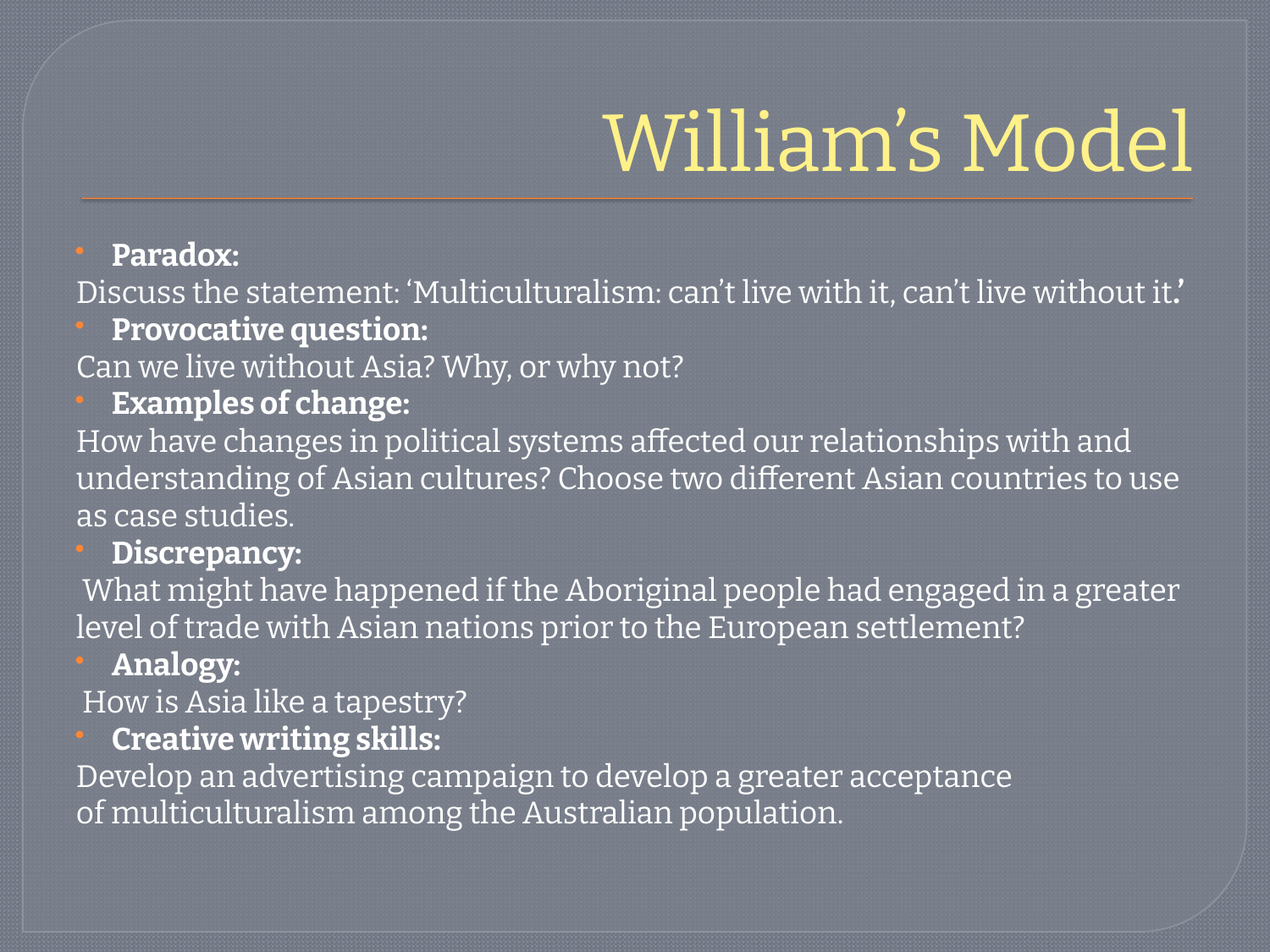

# William’s Model
Paradox:
Discuss the statement: ‘Multiculturalism: can’t live with it, can’t live without it.’
Provocative question:
Can we live without Asia? Why, or why not?
Examples of change:
How have changes in political systems affected our relationships with and understanding of Asian cultures? Choose two different Asian countries to use as case studies.
Discrepancy:
 What might have happened if the Aboriginal people had engaged in a greater level of trade with Asian nations prior to the European settlement?
Analogy:
 How is Asia like a tapestry?
Creative writing skills:
Develop an advertising campaign to develop a greater acceptance
of multiculturalism among the Australian population.